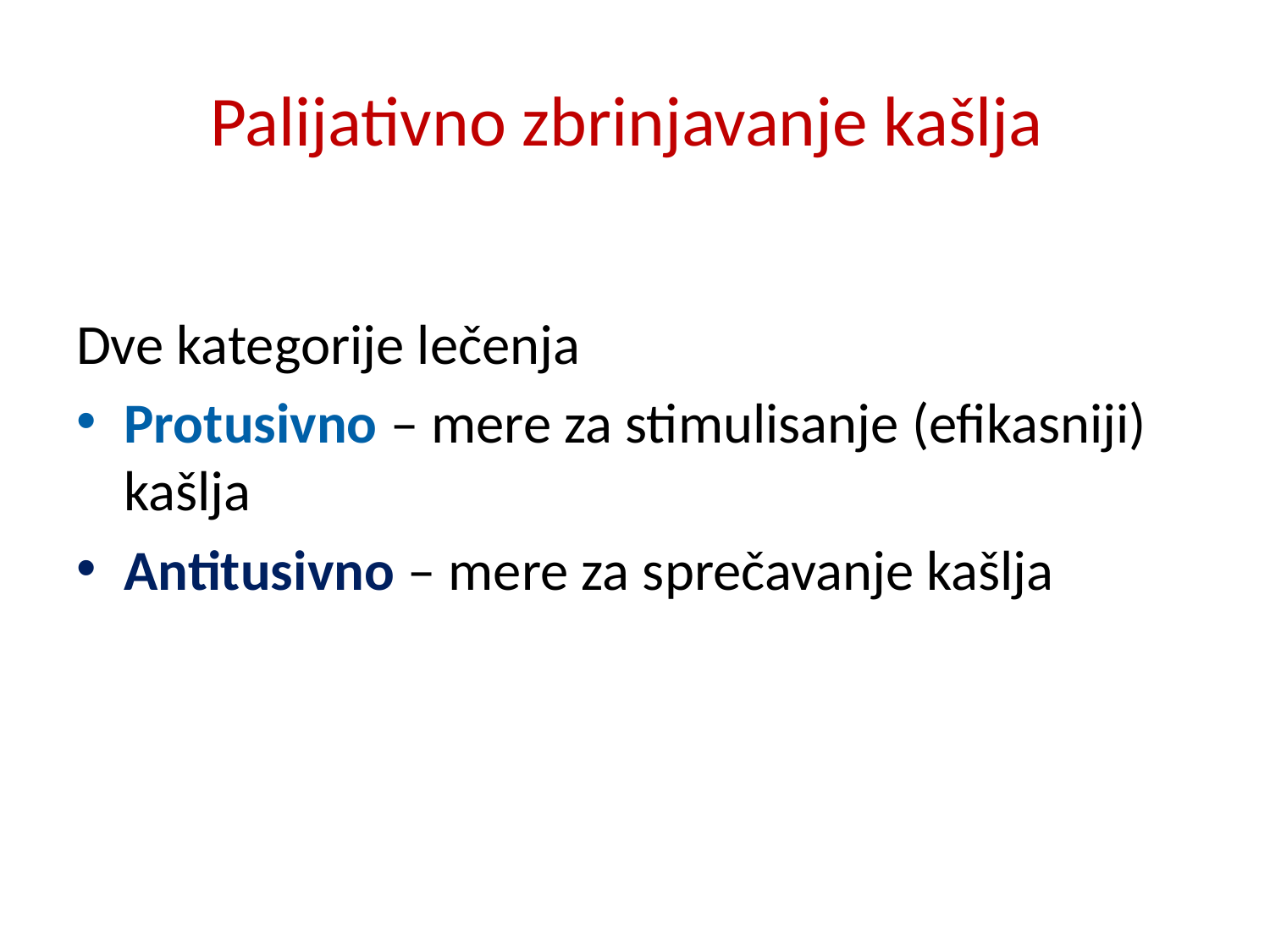

# Palijativno zbrinjavanje kašlja

Dve kategorije lečenja
Protusivno – mere za stimulisanje (efikasniji) kašlja
Antitusivno – mere za sprečavanje kašlja